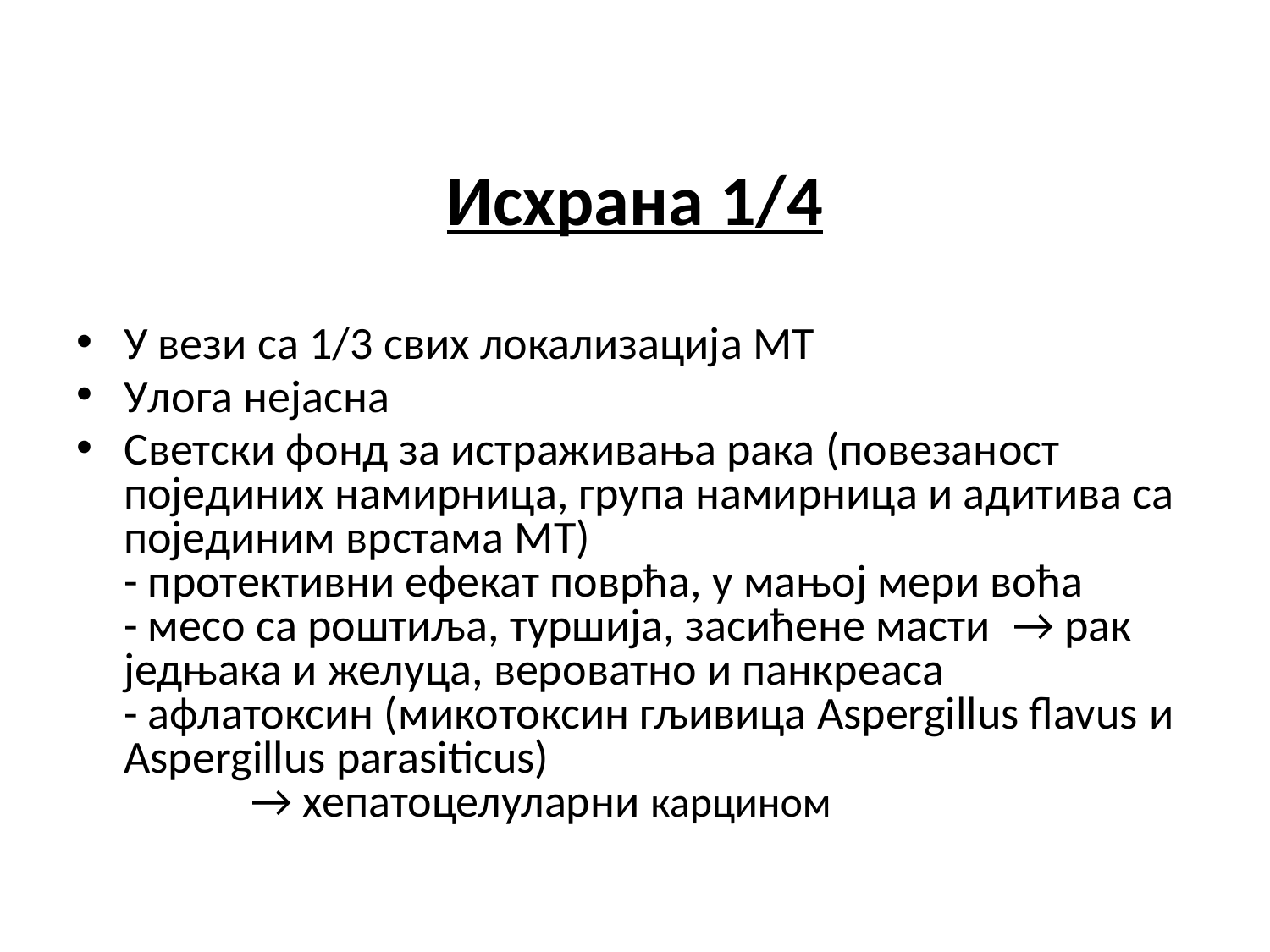

# Исхрана 1/4
У вези са 1/3 свих локализација МТ
Улога нејасна
Светски фонд за истраживања рака (повезаност појединих намирница, група намирница и адитива са појединим врстама МТ)
- протективни ефекат поврћа, у мањој мери воћа
- месо са роштиља, туршија, засићене масти 	→ рак једњака и желуца, вероватно и панкреаса
- афлатоксин (микотоксин гљивица Aspergillus flavus и Aspergillus parasiticus)
 	→ хепатоцелуларни карцином